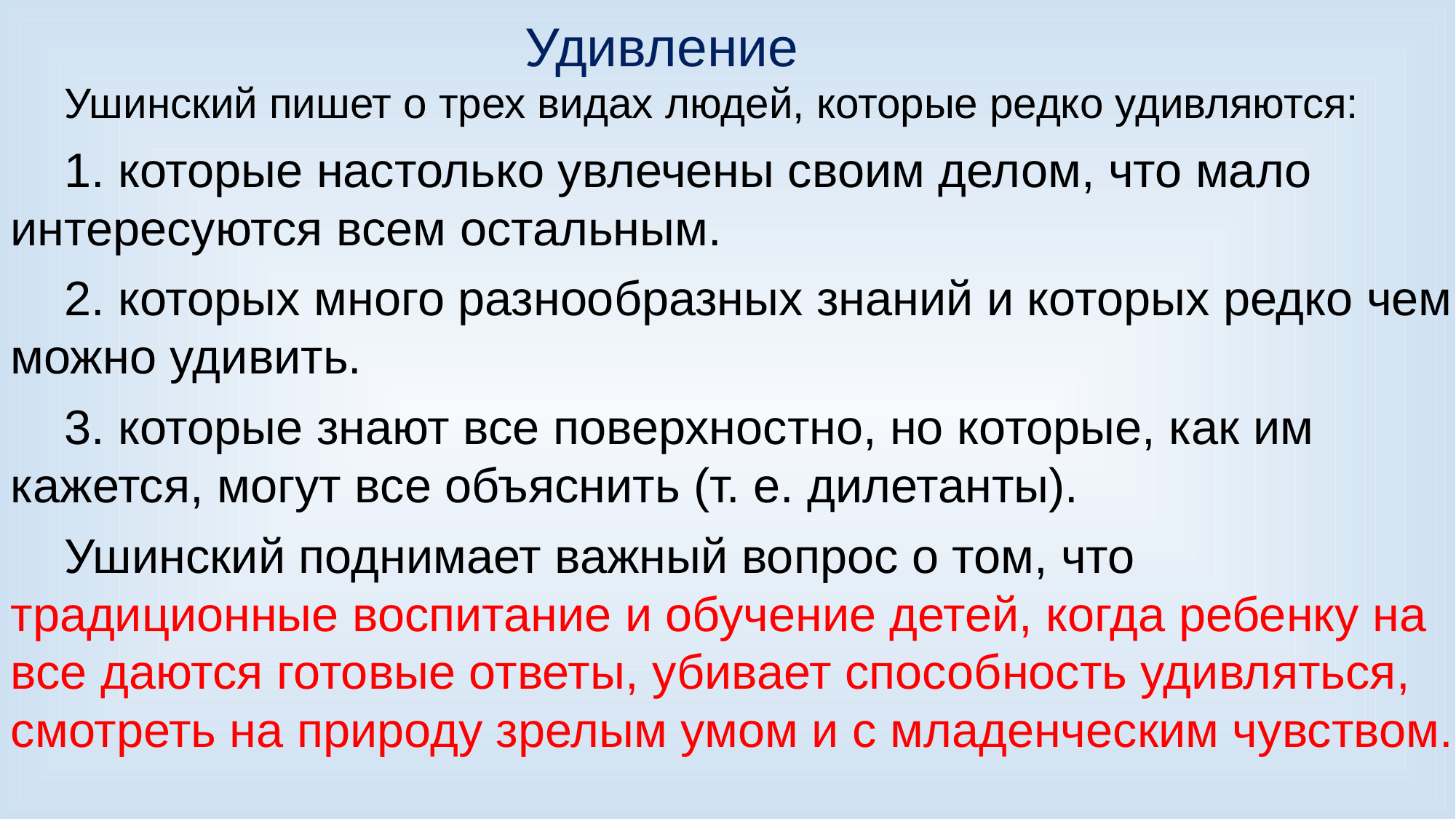

Ушинский пишет о трех видах людей, которые редко удивляются:
1. которые настолько увлечены своим делом, что мало интересуются всем остальным.
2. которых много разнообразных знаний и которых редко чем можно удивить.
3. которые знают все поверхностно, но которые, как им кажется, могут все объяснить (т. е. дилетанты).
Ушинский поднимает важный вопрос о том, что традиционные воспитание и обучение детей, когда ребенку на все даются готовые ответы, убивает способность удивляться, смотреть на природу зрелым умом и с младенческим чувством.
Удивление